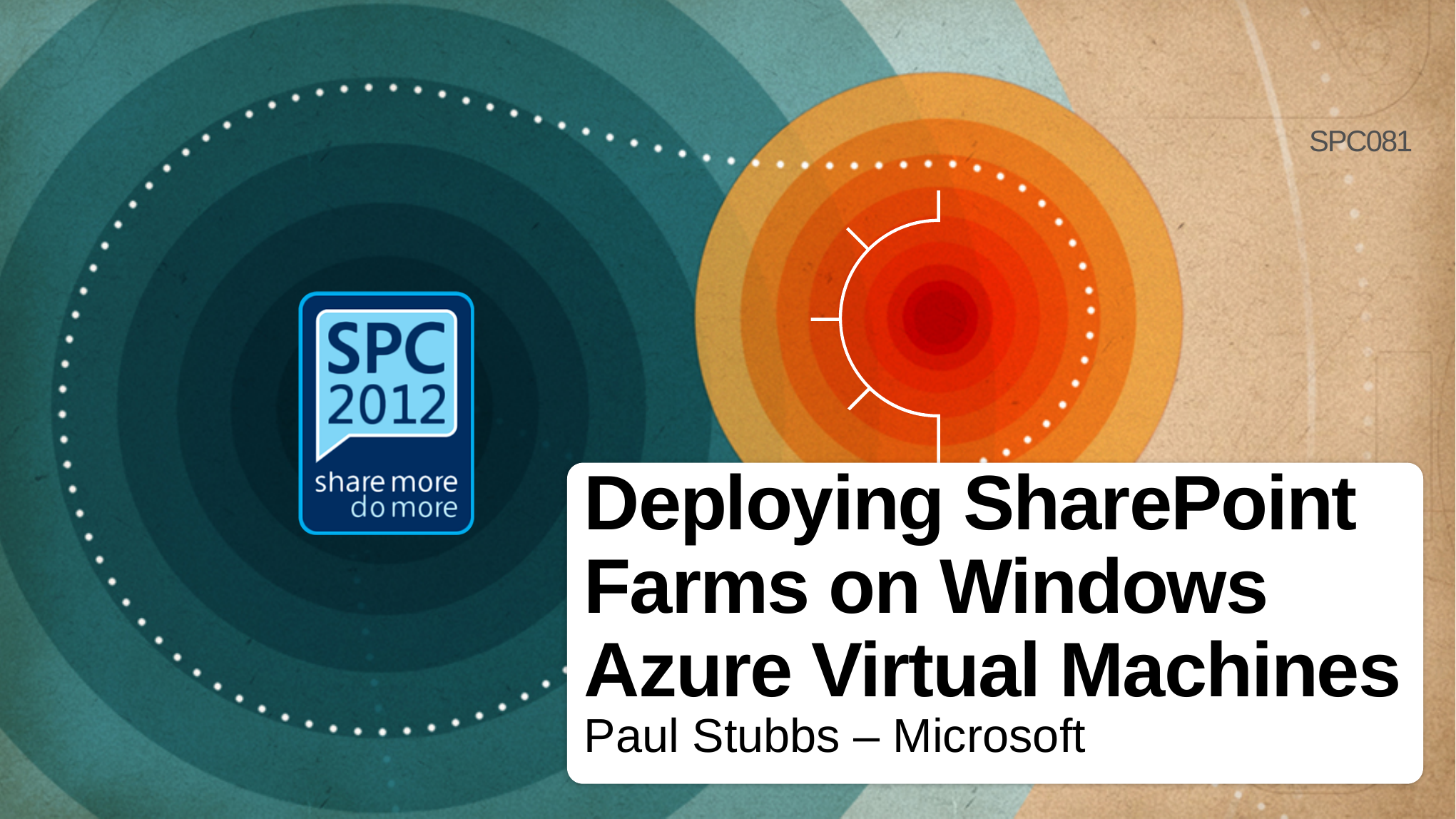

SPC081
# Deploying SharePoint Farms on Windows Azure Virtual Machines
Paul Stubbs – Microsoft